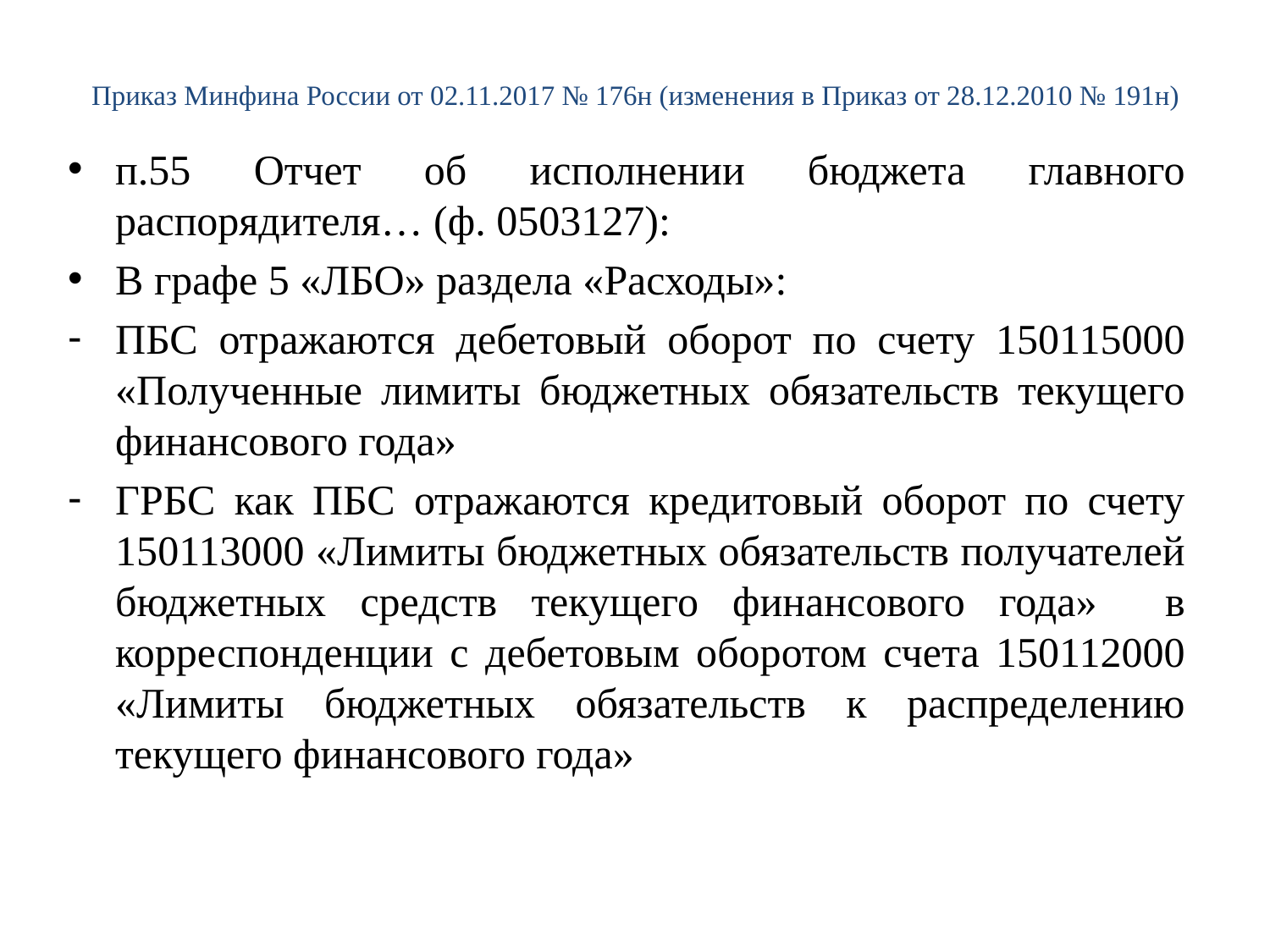

# Приказ Минфина России от 02.11.2017 № 176н (изменения в Приказ от 28.12.2010 № 191н)
п.55 Отчет об исполнении бюджета главного распорядителя… (ф. 0503127):
В графе 5 «ЛБО» раздела «Расходы»:
ПБС отражаются дебетовый оборот по счету 150115000 «Полученные лимиты бюджетных обязательств текущего финансового года»
ГРБС как ПБС отражаются кредитовый оборот по счету 150113000 «Лимиты бюджетных обязательств получателей бюджетных средств текущего финансового года»  в корреспонденции с дебетовым оборотом счета 150112000 «Лимиты бюджетных обязательств к распределению текущего финансового года»